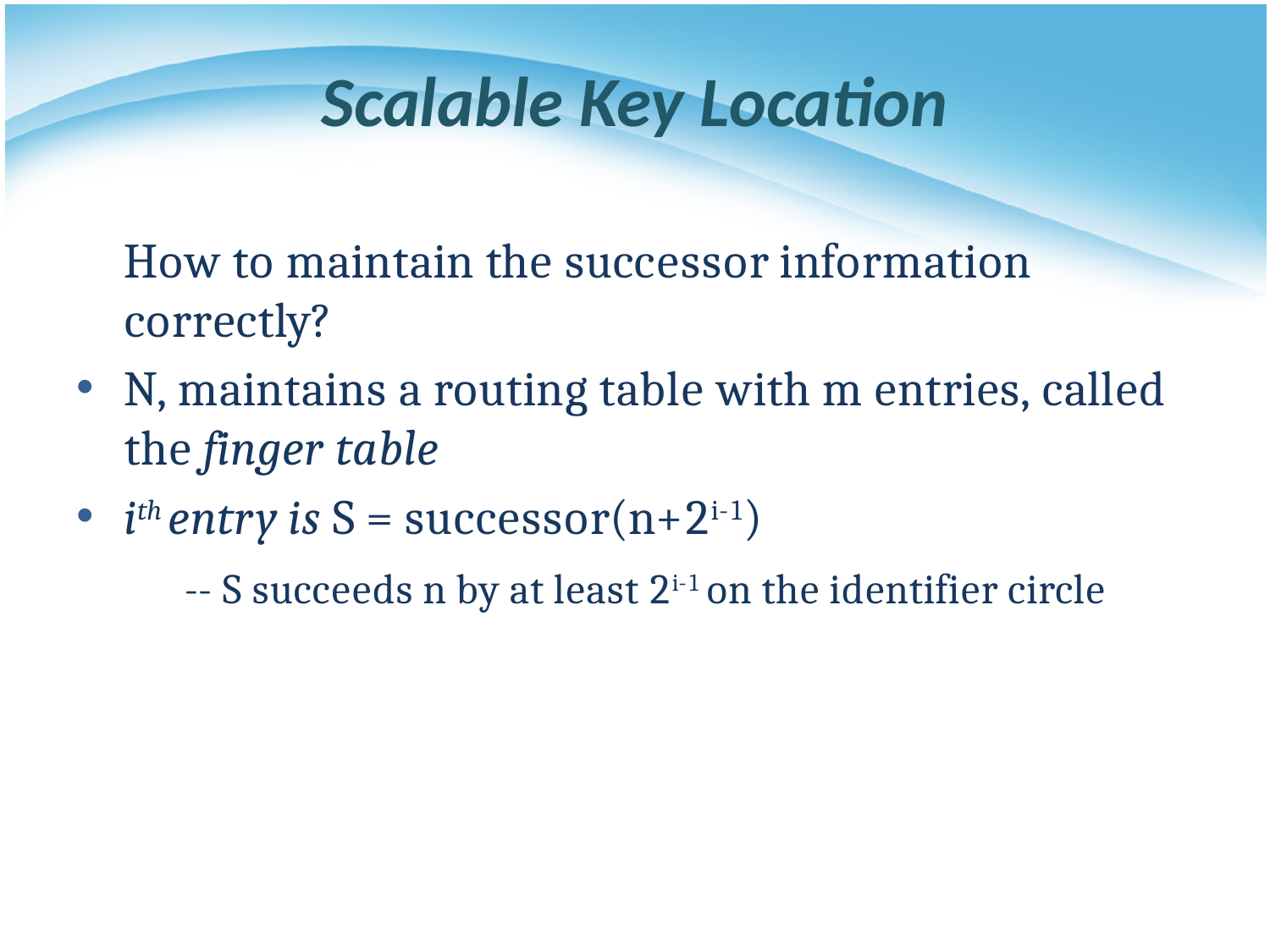

# Scalable Key Location
	How to maintain the successor information correctly?
N, maintains a routing table with m entries, called the finger table
ith entry is S = successor(n+2i-1)
          -- S succeeds n by at least 2i-1 on the identifier circle